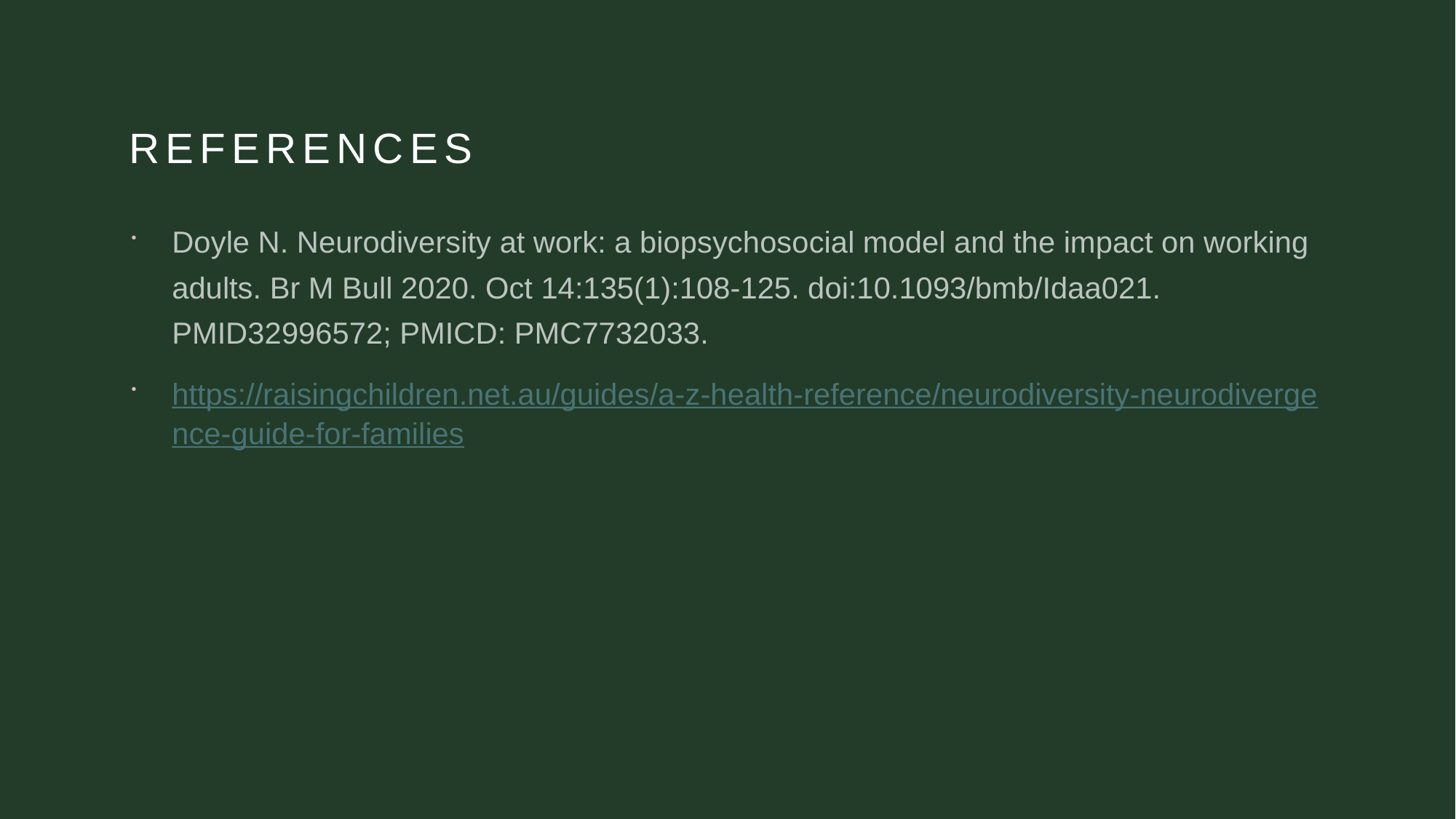

# References
Doyle N. Neurodiversity at work: a biopsychosocial model and the impact on working adults. Br M Bull 2020. Oct 14:135(1):108-125. doi:10.1093/bmb/Idaa021. PMID32996572; PMICD: PMC7732033.
https://raisingchildren.net.au/guides/a-z-health-reference/neurodiversity-neurodivergence-guide-for-families